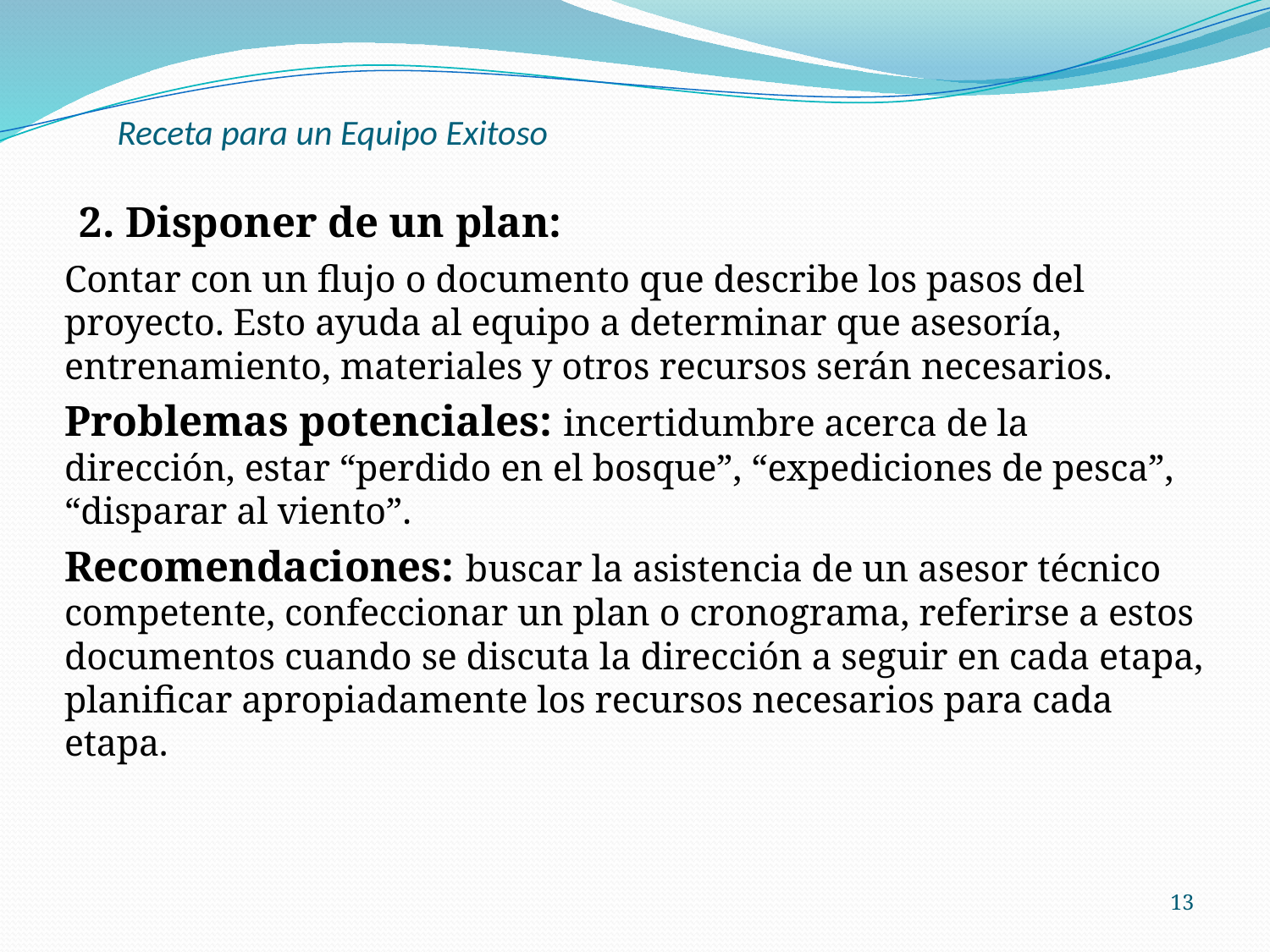

# Receta para un Equipo Exitoso

 2. Disponer de un plan:
Contar con un flujo o documento que describe los pasos del proyecto. Esto ayuda al equipo a determinar que asesoría, entrenamiento, materiales y otros recursos serán necesarios.
Problemas potenciales: incertidumbre acerca de la dirección, estar “perdido en el bosque”, “expediciones de pesca”, “disparar al viento”.
Recomendaciones: buscar la asistencia de un asesor técnico competente, confeccionar un plan o cronograma, referirse a estos documentos cuando se discuta la dirección a seguir en cada etapa, planificar apropiadamente los recursos necesarios para cada etapa.

13